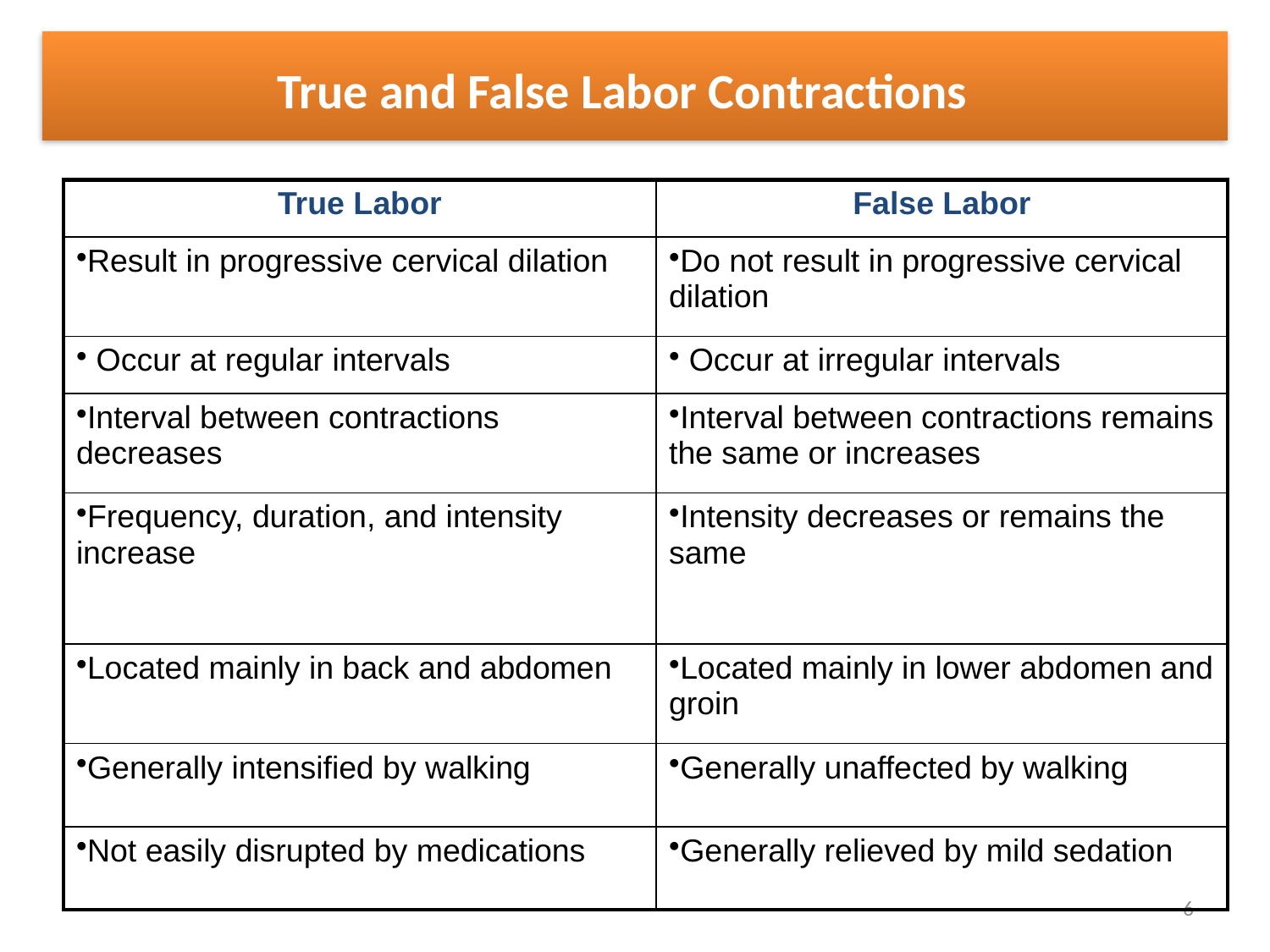

# True and False Labor Contractions
| True Labor | False Labor |
| --- | --- |
| Result in progressive cervical dilation | Do not result in progressive cervical dilation |
| Occur at regular intervals | Occur at irregular intervals |
| Interval between contractions decreases | Interval between contractions remains the same or increases |
| Frequency, duration, and intensity increase | Intensity decreases or remains the same |
| Located mainly in back and abdomen | Located mainly in lower abdomen and groin |
| Generally intensified by walking | Generally unaffected by walking |
| Not easily disrupted by medications | Generally relieved by mild sedation |
6